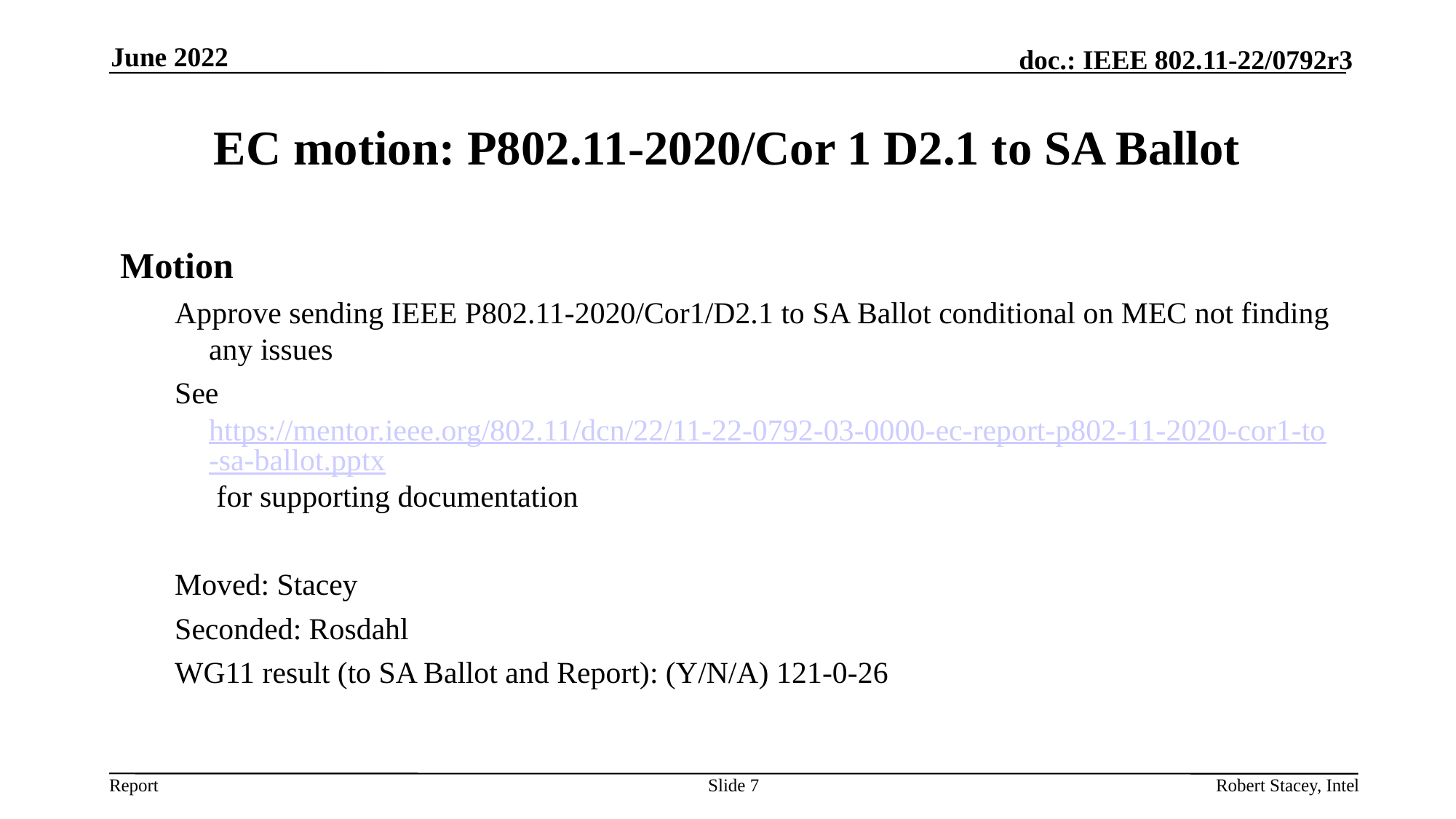

June 2022
# EC motion: P802.11-2020/Cor 1 D2.1 to SA Ballot
Motion
Approve sending IEEE P802.11-2020/Cor1/D2.1 to SA Ballot conditional on MEC not finding any issues
See https://mentor.ieee.org/802.11/dcn/22/11-22-0792-03-0000-ec-report-p802-11-2020-cor1-to-sa-ballot.pptx for supporting documentation

Moved: Stacey
Seconded: Rosdahl
WG11 result (to SA Ballot and Report): (Y/N/A) 121-0-26

Slide 7
Robert Stacey, Intel